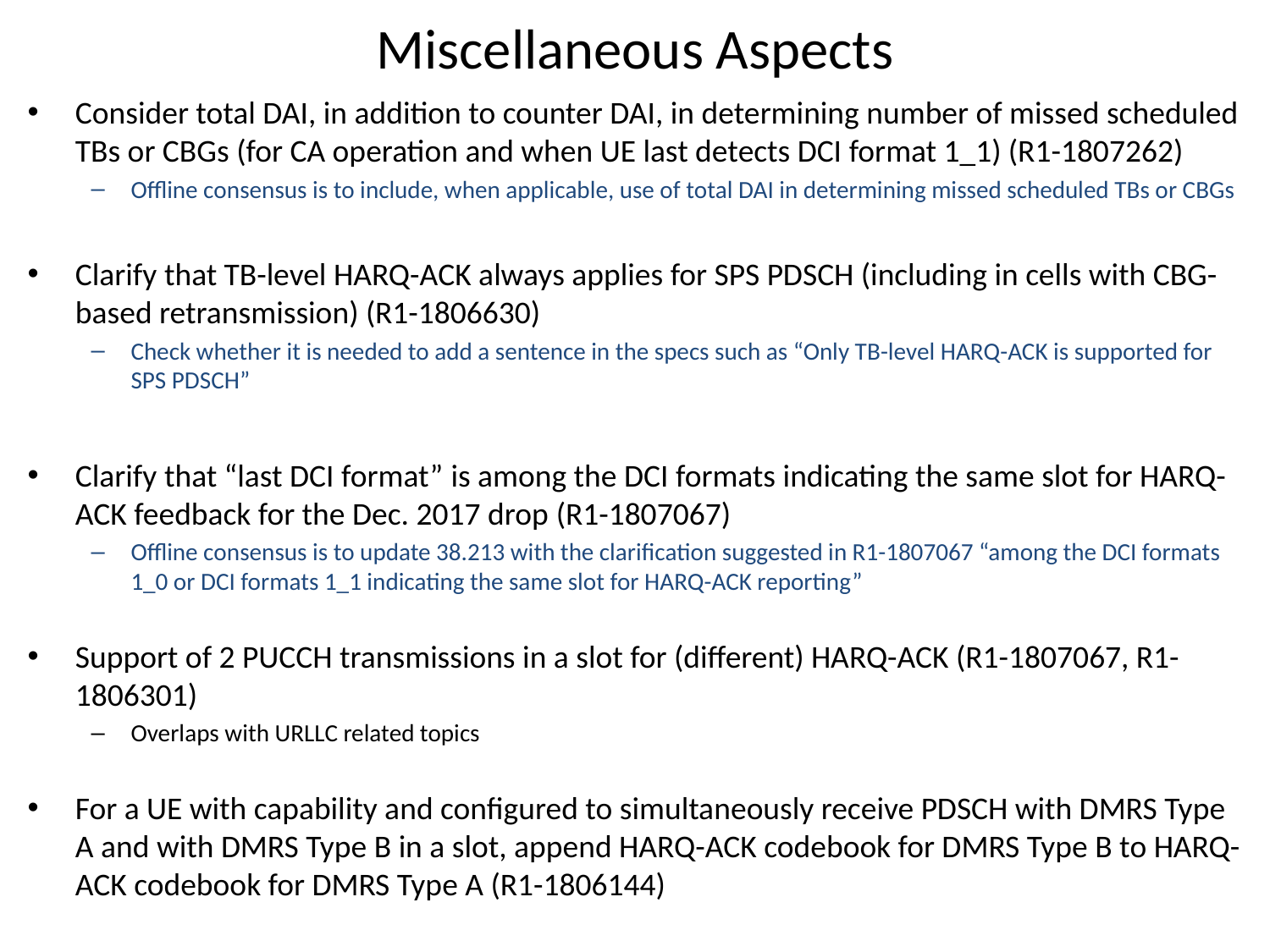

# Miscellaneous Aspects
Consider total DAI, in addition to counter DAI, in determining number of missed scheduled TBs or CBGs (for CA operation and when UE last detects DCI format 1_1) (R1-1807262)
Offline consensus is to include, when applicable, use of total DAI in determining missed scheduled TBs or CBGs

Clarify that TB-level HARQ-ACK always applies for SPS PDSCH (including in cells with CBG-based retransmission) (R1-1806630)
Check whether it is needed to add a sentence in the specs such as “Only TB-level HARQ-ACK is supported for SPS PDSCH”

Clarify that “last DCI format” is among the DCI formats indicating the same slot for HARQ-ACK feedback for the Dec. 2017 drop (R1-1807067)
Offline consensus is to update 38.213 with the clarification suggested in R1-1807067 “among the DCI formats 1_0 or DCI formats 1_1 indicating the same slot for HARQ-ACK reporting”

Support of 2 PUCCH transmissions in a slot for (different) HARQ-ACK (R1-1807067, R1-1806301)
Overlaps with URLLC related topics

For a UE with capability and configured to simultaneously receive PDSCH with DMRS Type A and with DMRS Type B in a slot, append HARQ-ACK codebook for DMRS Type B to HARQ-ACK codebook for DMRS Type A (R1-1806144)